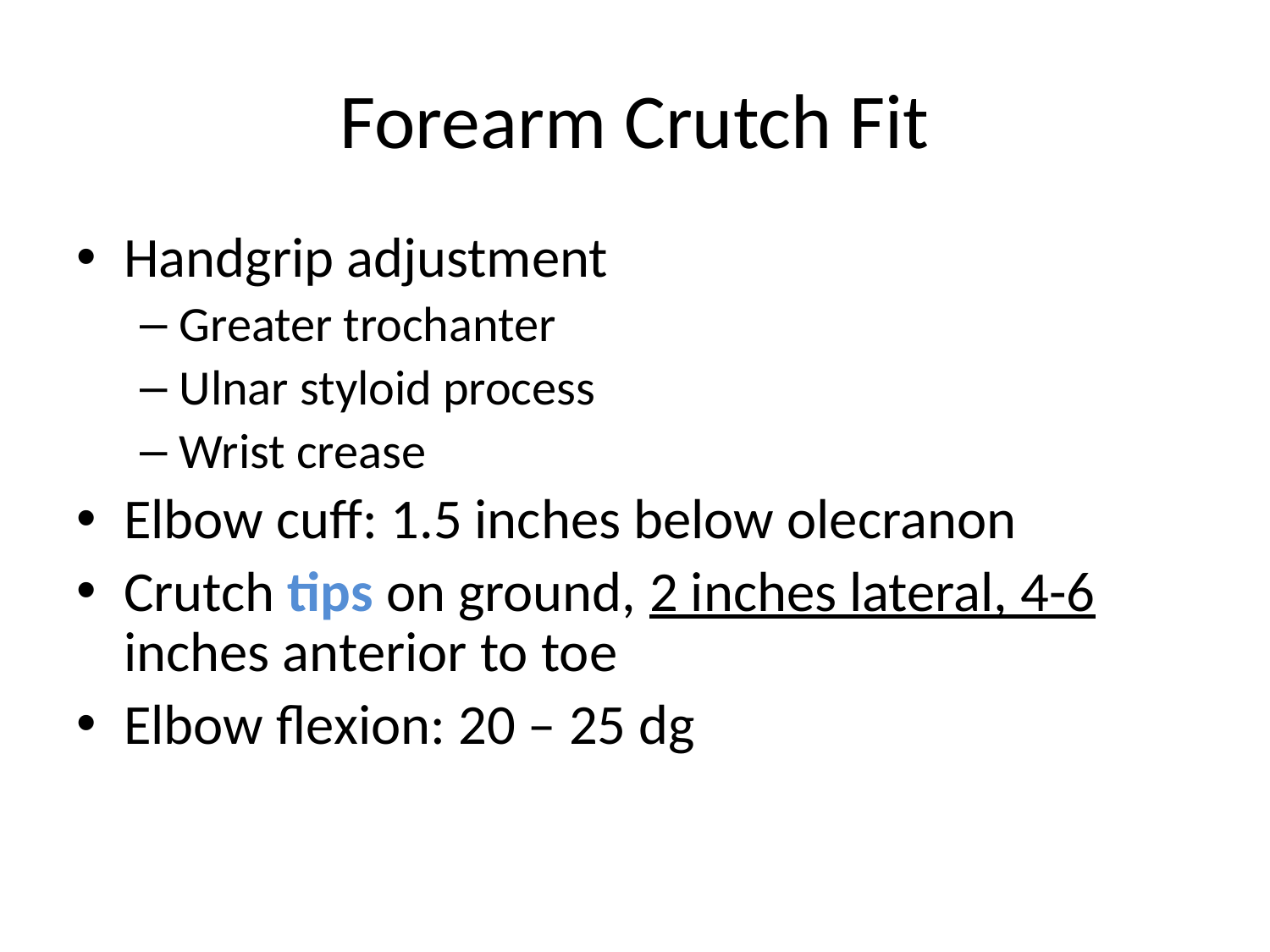

# Forearm Crutch Fit
Handgrip adjustment
Greater trochanter
Ulnar styloid process
Wrist crease
Elbow cuff: 1.5 inches below olecranon
Crutch tips on ground, 2 inches lateral, 4-6 inches anterior to toe
Elbow flexion: 20 – 25 dg